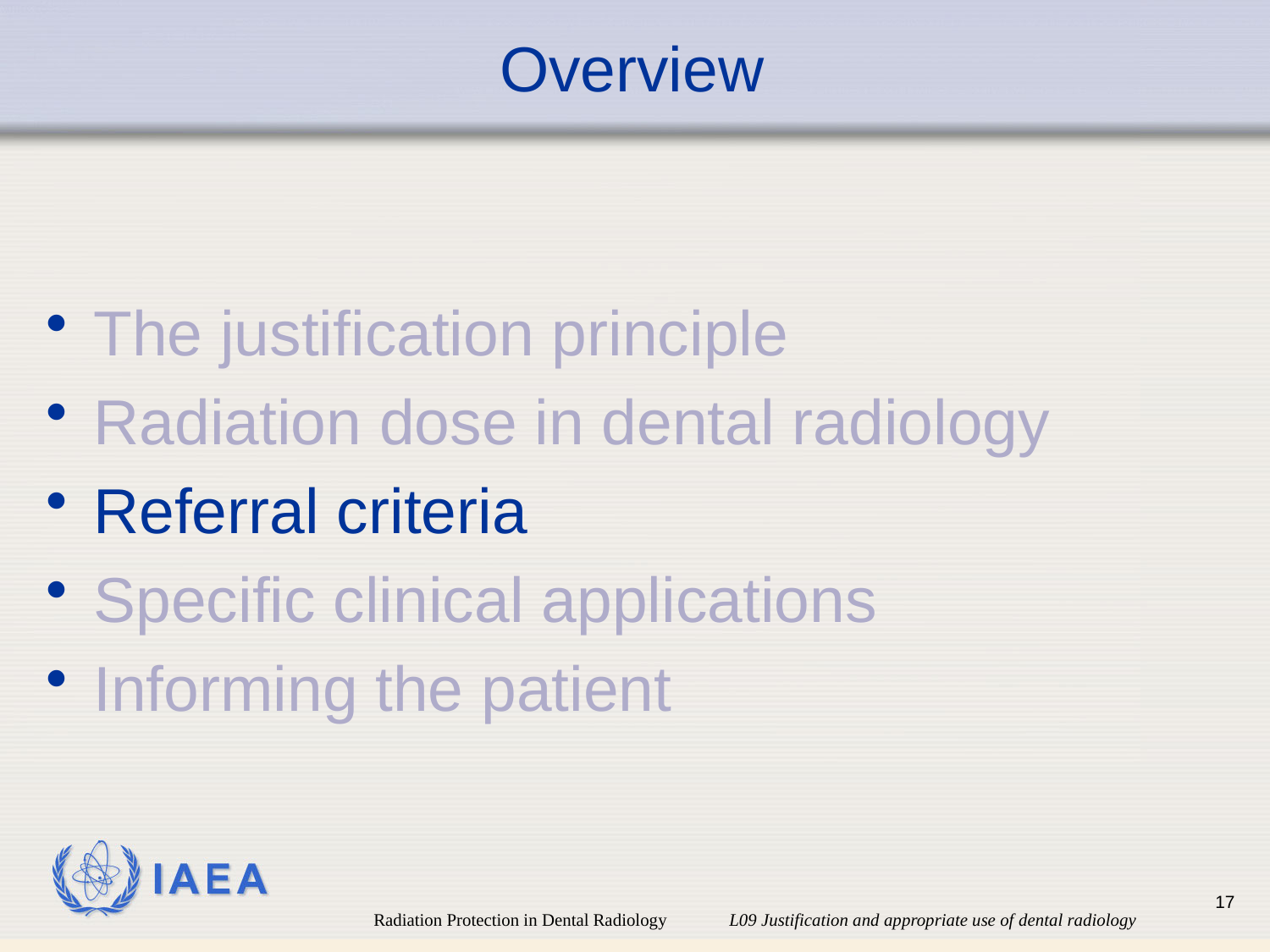

# Overview
The justification principle
Radiation dose in dental radiology
Referral criteria
Specific clinical applications
Informing the patient

17
Radiation Protection in Dental Radiology              L09 Justification and appropriate use of dental radiology